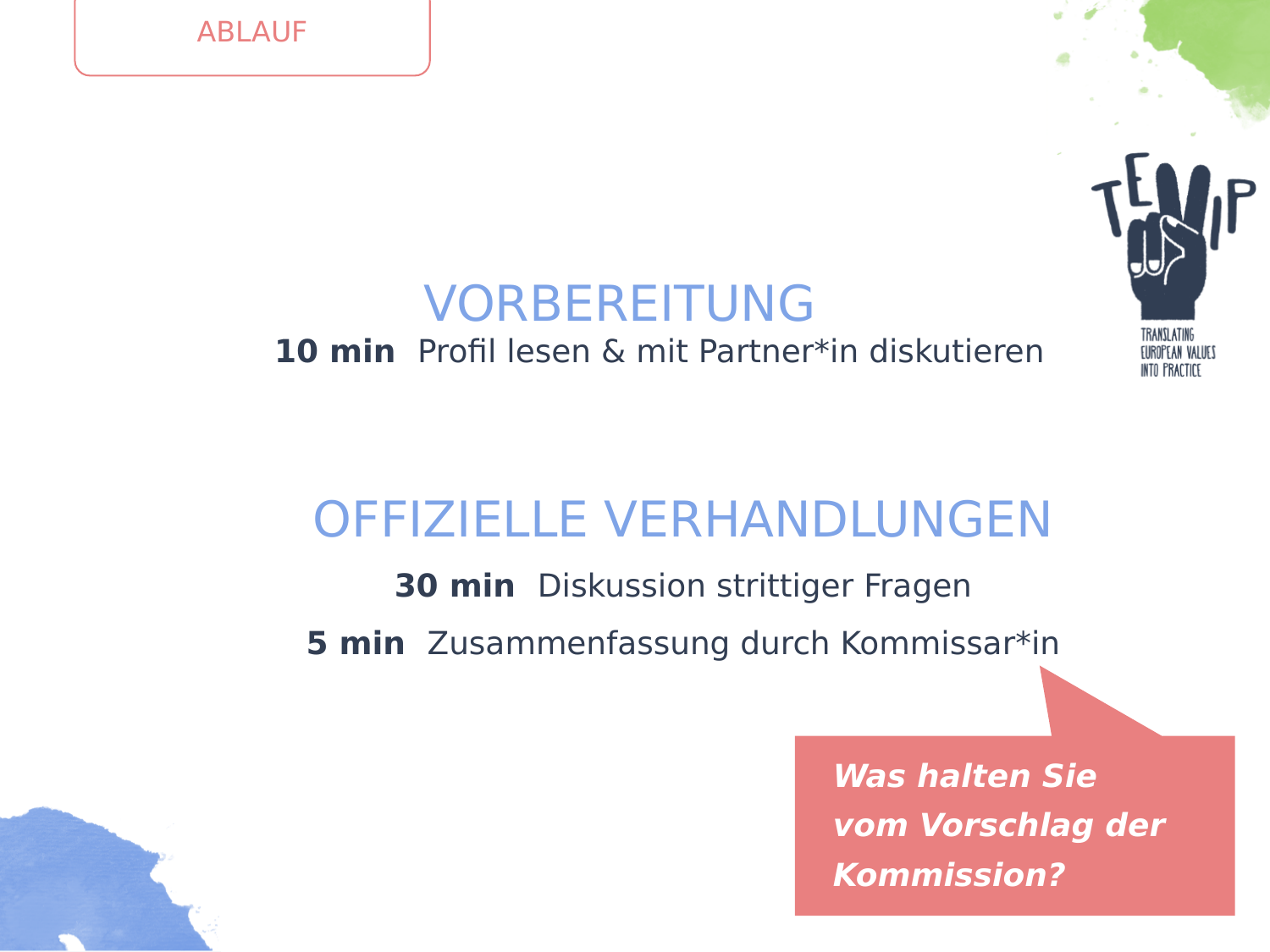

ABLAUF
VORBEREITUNG
10 min Profil lesen & mit Partner*in diskutieren

OFFIZIELLE VERHANDLUNGEN
30 min Diskussion strittiger Fragen
5 min Zusammenfassung durch Kommissar*in

Was halten Sie
vom Vorschlag der Kommission?